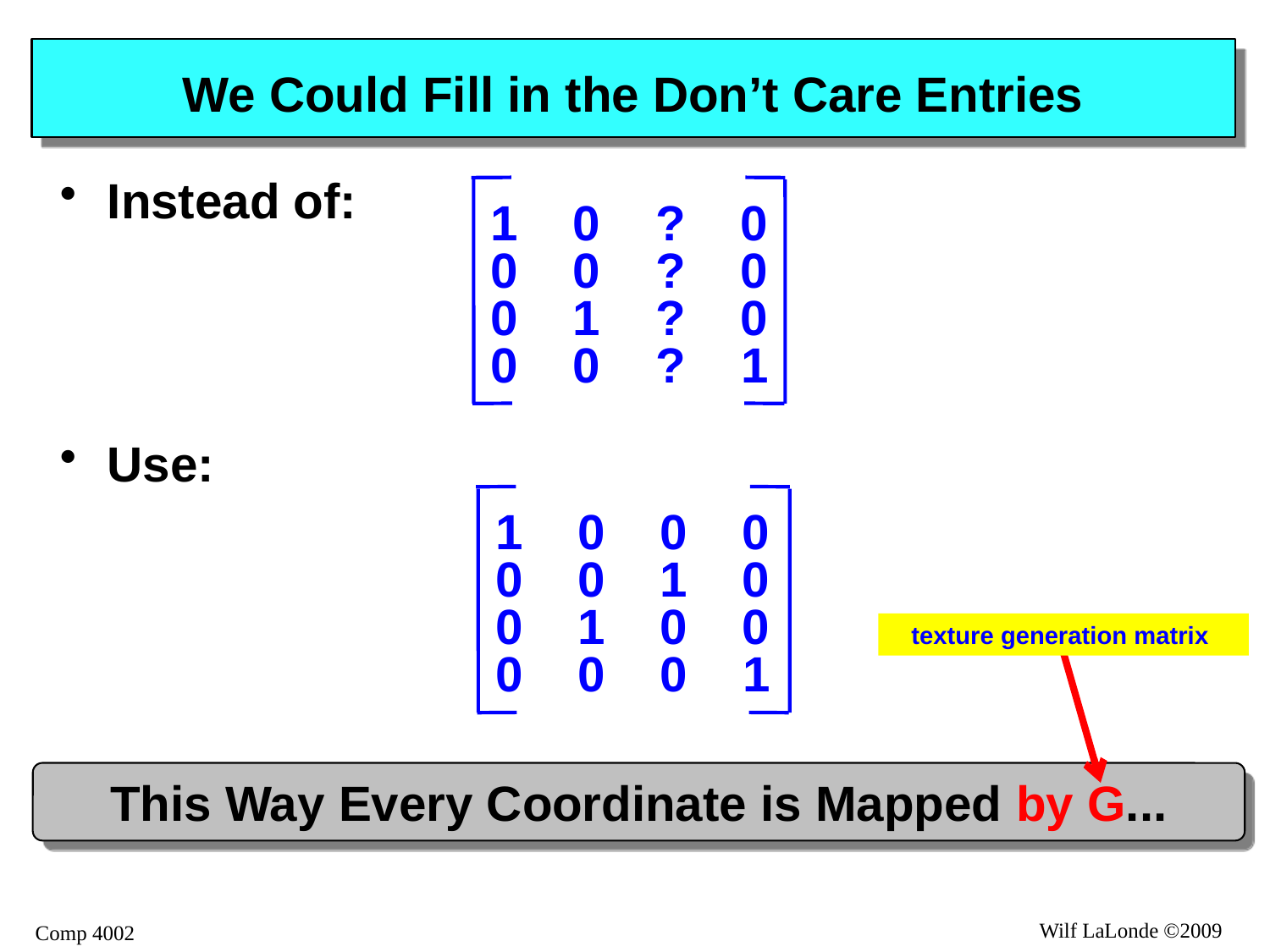

# We Could Fill in the Don’t Care Entries
Instead of:

Use:

1    0    ?    0
0    0    ?    0
0    1    ?    0
0    0    ?     1

1    0    0    0
0    0    1    0
0    1    0    0
0    0    0     1
texture generation matrix
This Way Every Coordinate is Mapped by G...